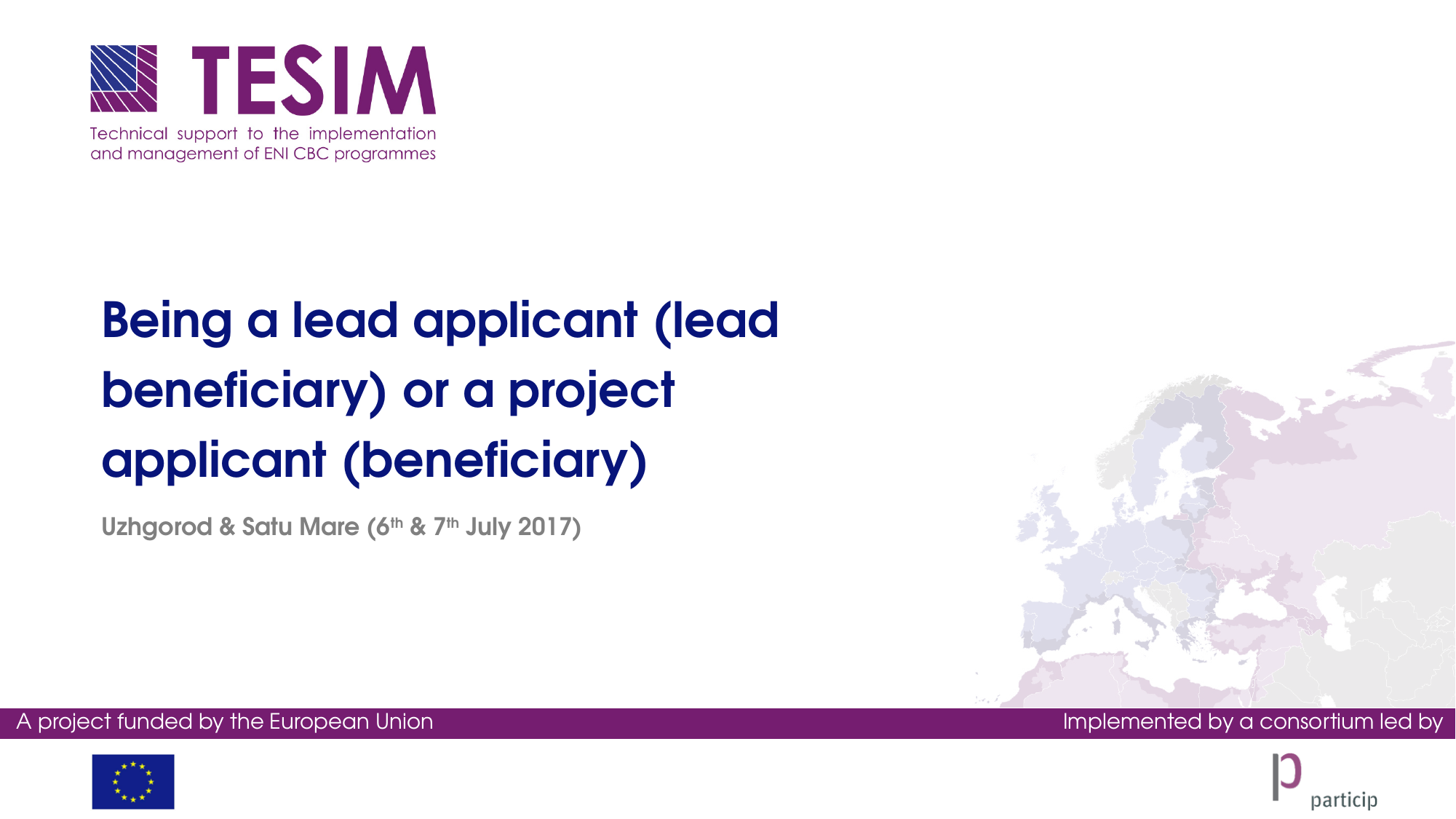

# Being a lead applicant (lead beneficiary) or a project applicant (beneficiary)
Uzhgorod & Satu Mare (6th & 7th July 2017)